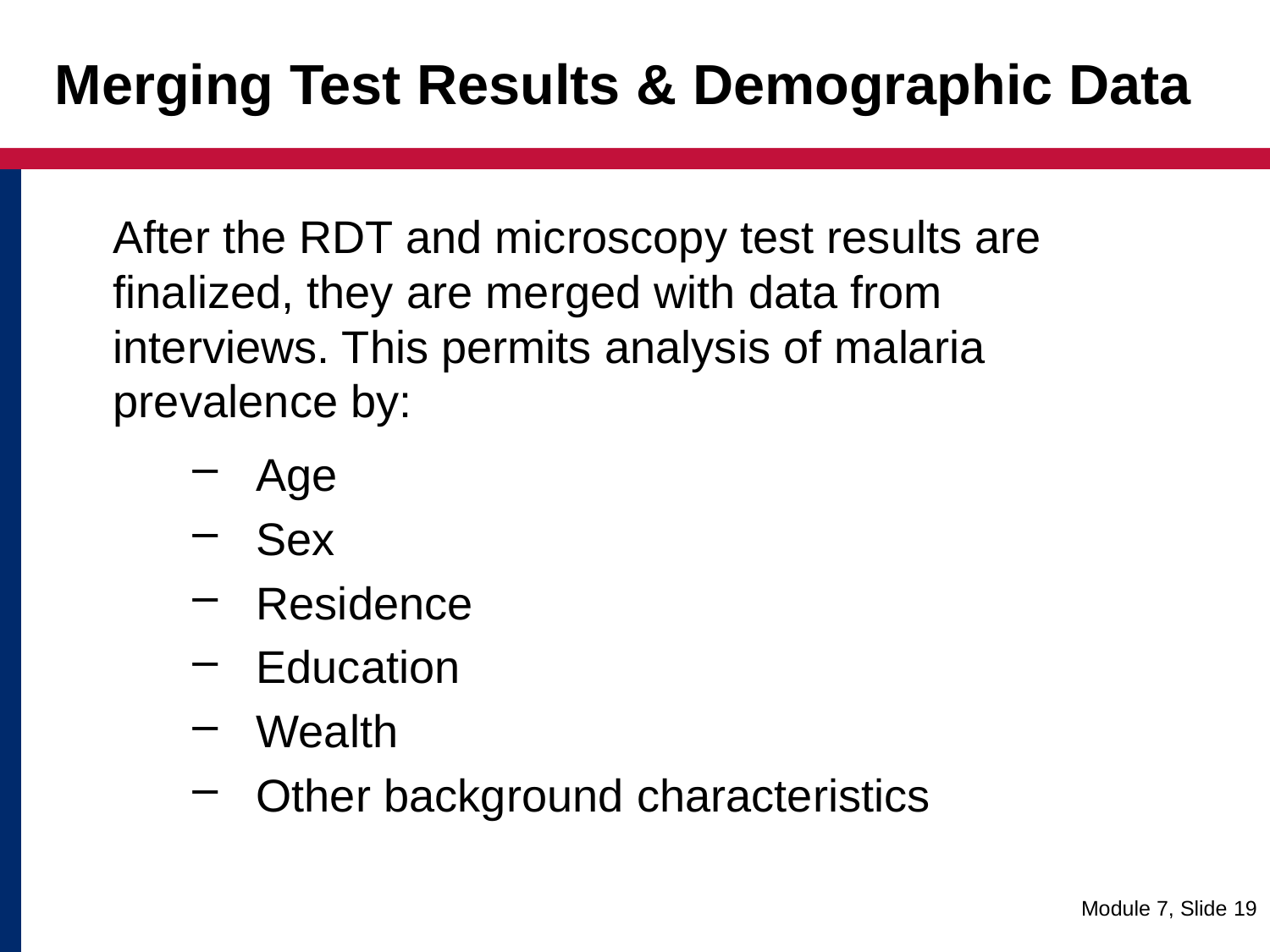

# Merging Test Results & Demographic Data
	After the RDT and microscopy test results are finalized, they are merged with data from interviews. This permits analysis of malaria prevalence by:
Age
Sex
Residence
Education
Wealth
Other background characteristics
Module 7, Slide 19